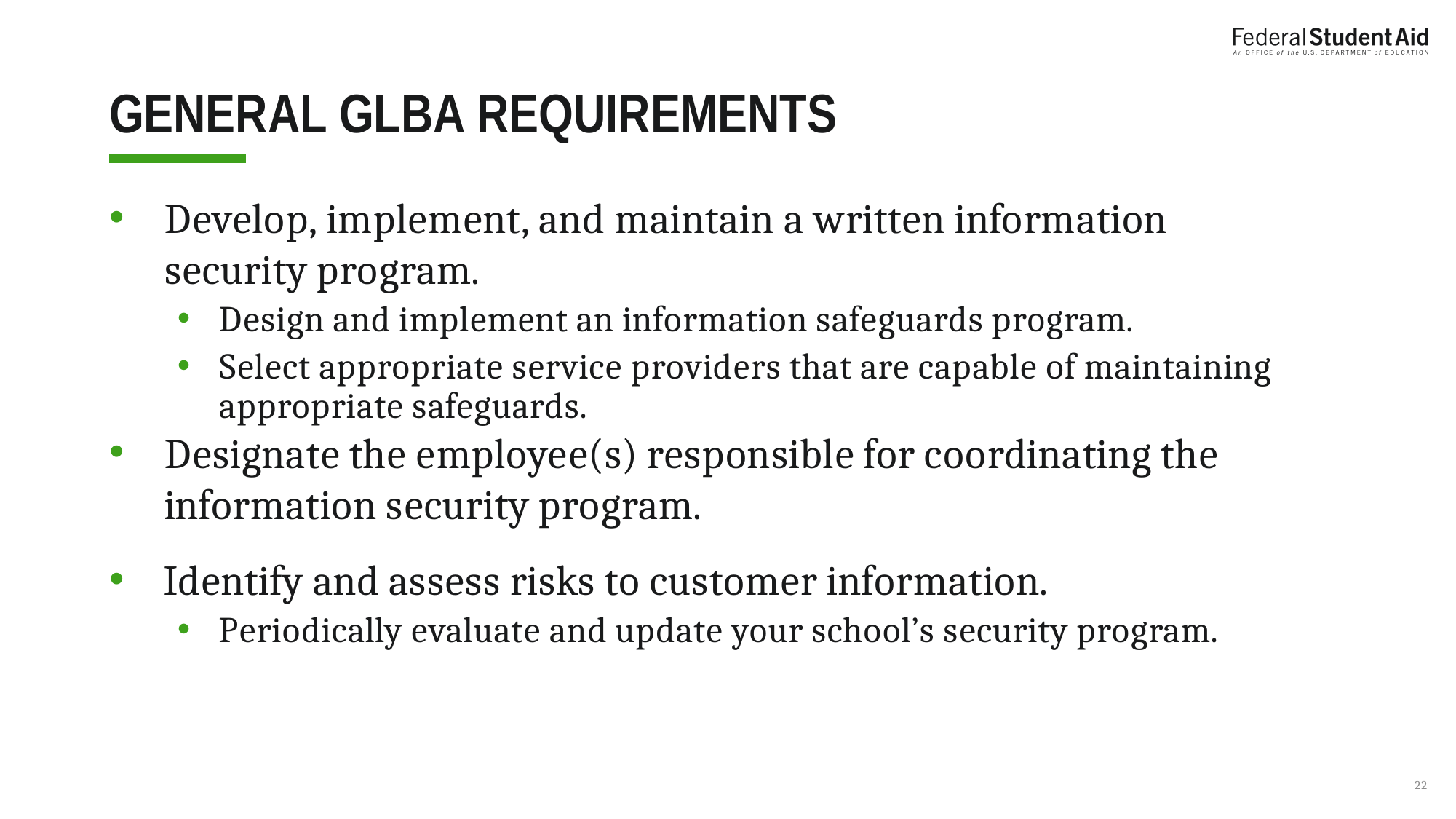

# General GLBA Requirements
Develop, implement, and maintain a written information
security program.
Design and implement an information safeguards program.
Select appropriate service providers that are capable of maintaining appropriate safeguards.
Designate the employee(s) responsible for coordinating the information security program.
Identify and assess risks to customer information.
Periodically evaluate and update your school’s security program.

22